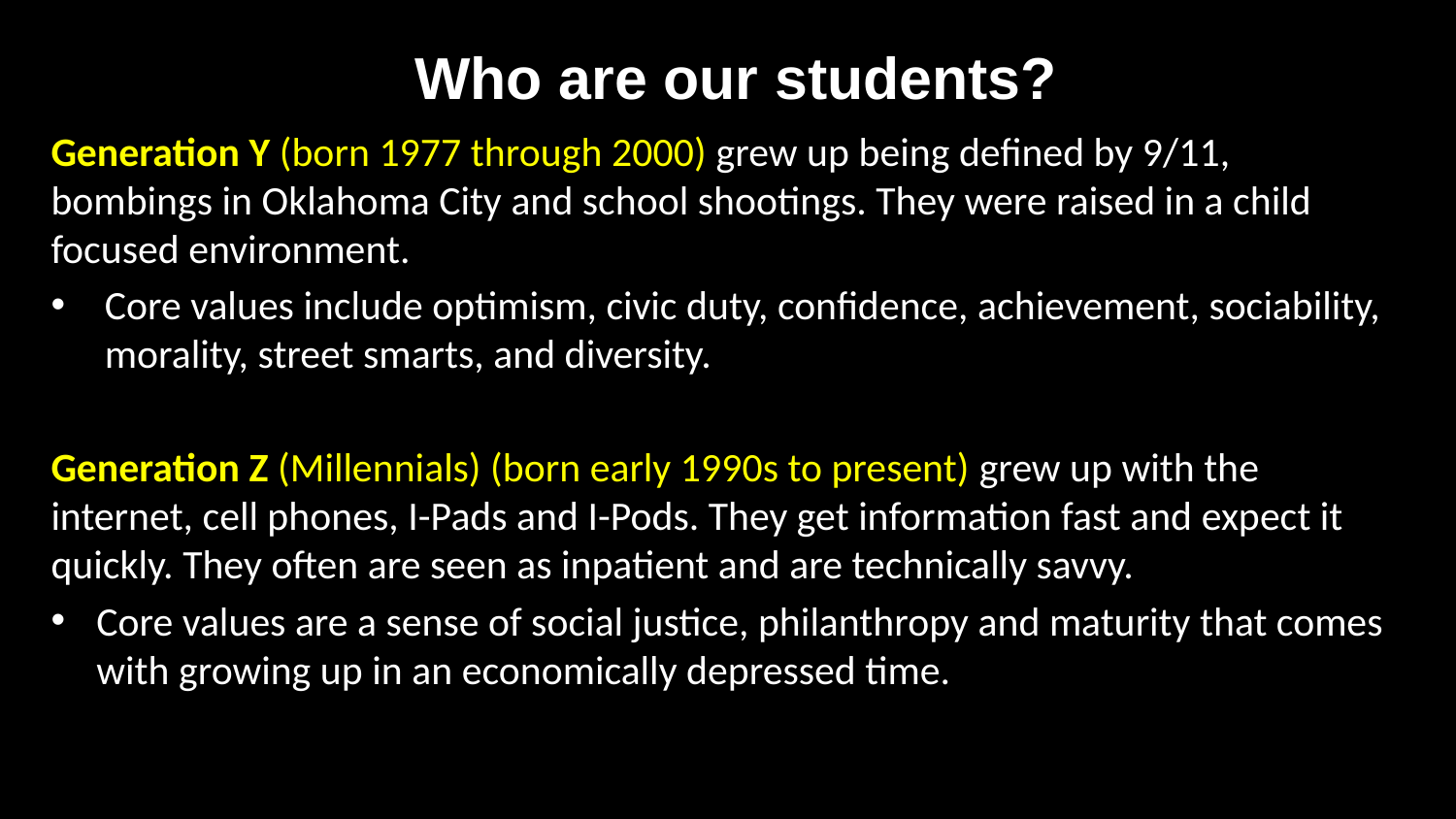

# Who are our students?
Generation Y (born 1977 through 2000) grew up being defined by 9/11, bombings in Oklahoma City and school shootings. They were raised in a child focused environment.
Core values include optimism, civic duty, confidence, achievement, sociability, morality, street smarts, and diversity.

Generation Z (Millennials) (born early 1990s to present) grew up with the internet, cell phones, I-Pads and I-Pods. They get information fast and expect it quickly. They often are seen as inpatient and are technically savvy.
Core values are a sense of social justice, philanthropy and maturity that comes with growing up in an economically depressed time.